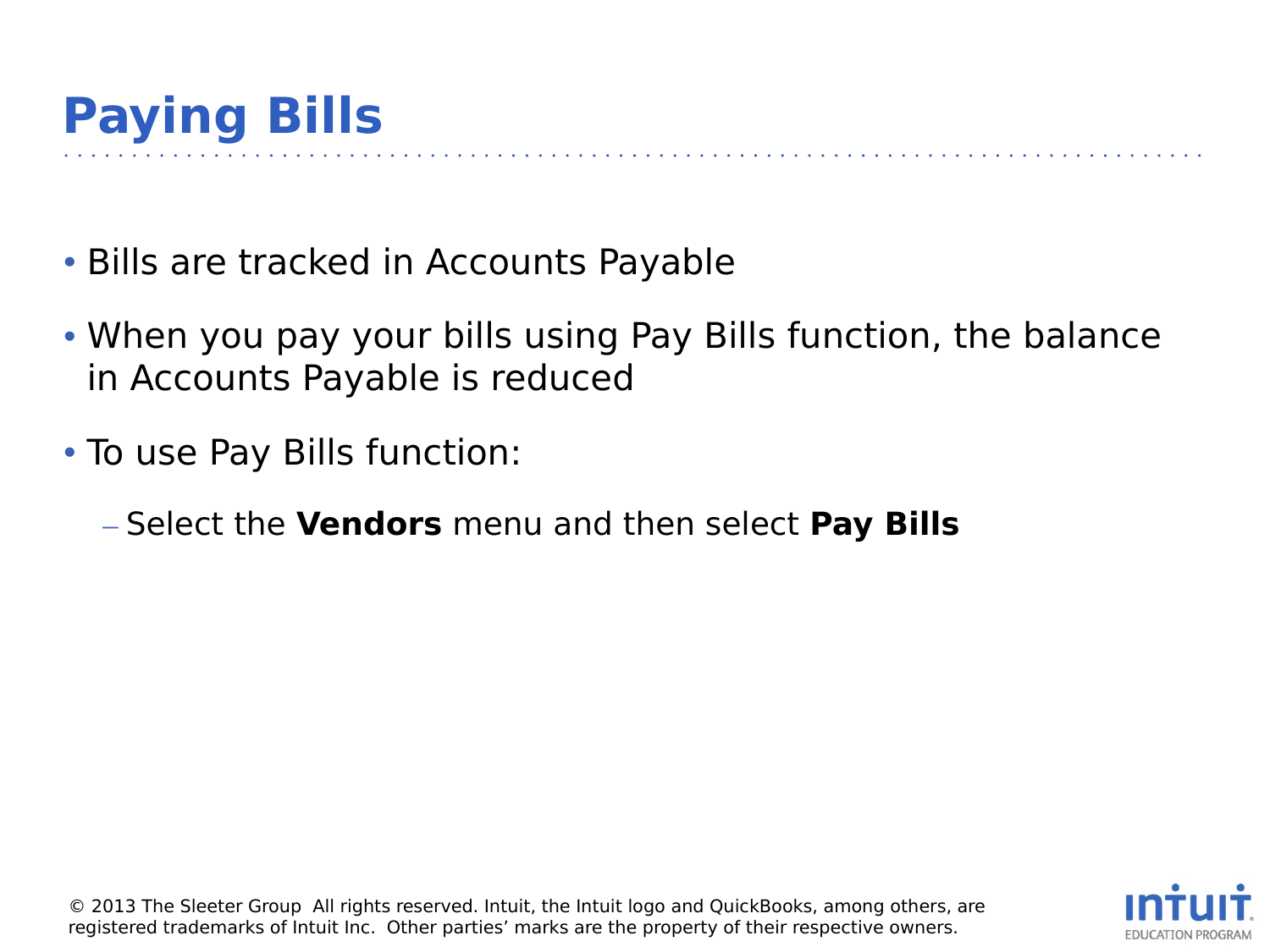

# Paying Bills
Bills are tracked in Accounts Payable
When you pay your bills using Pay Bills function, the balance in Accounts Payable is reduced
To use Pay Bills function:
Select the Vendors menu and then select Pay Bills